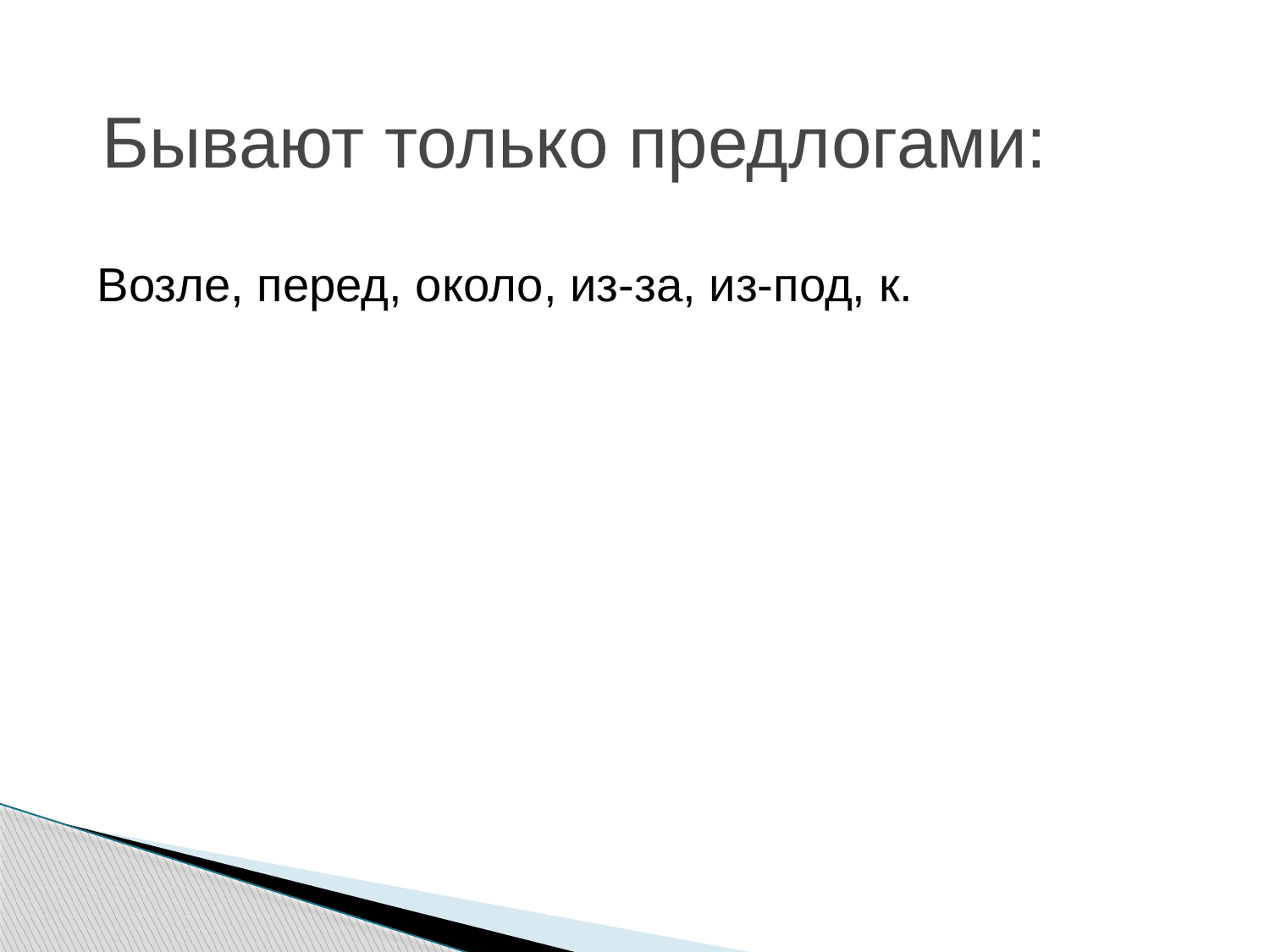

# Бывают только предлогами:
Возле, перед, около, из-за, из-под, к.